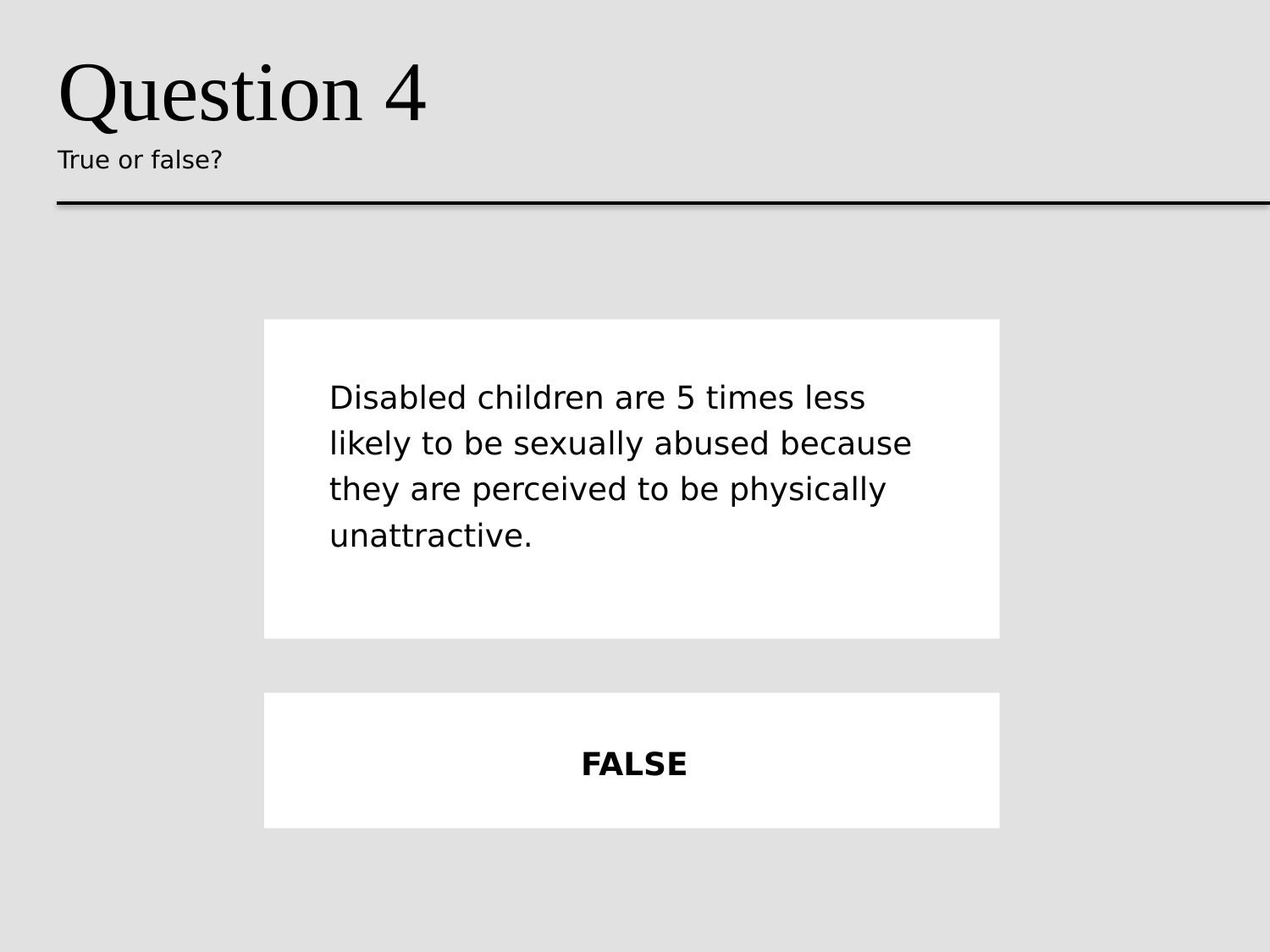

Question 4
True or false?

Disabled children are 5 times less likely to be sexually abused because they are perceived to be physically unattractive.

FALSE